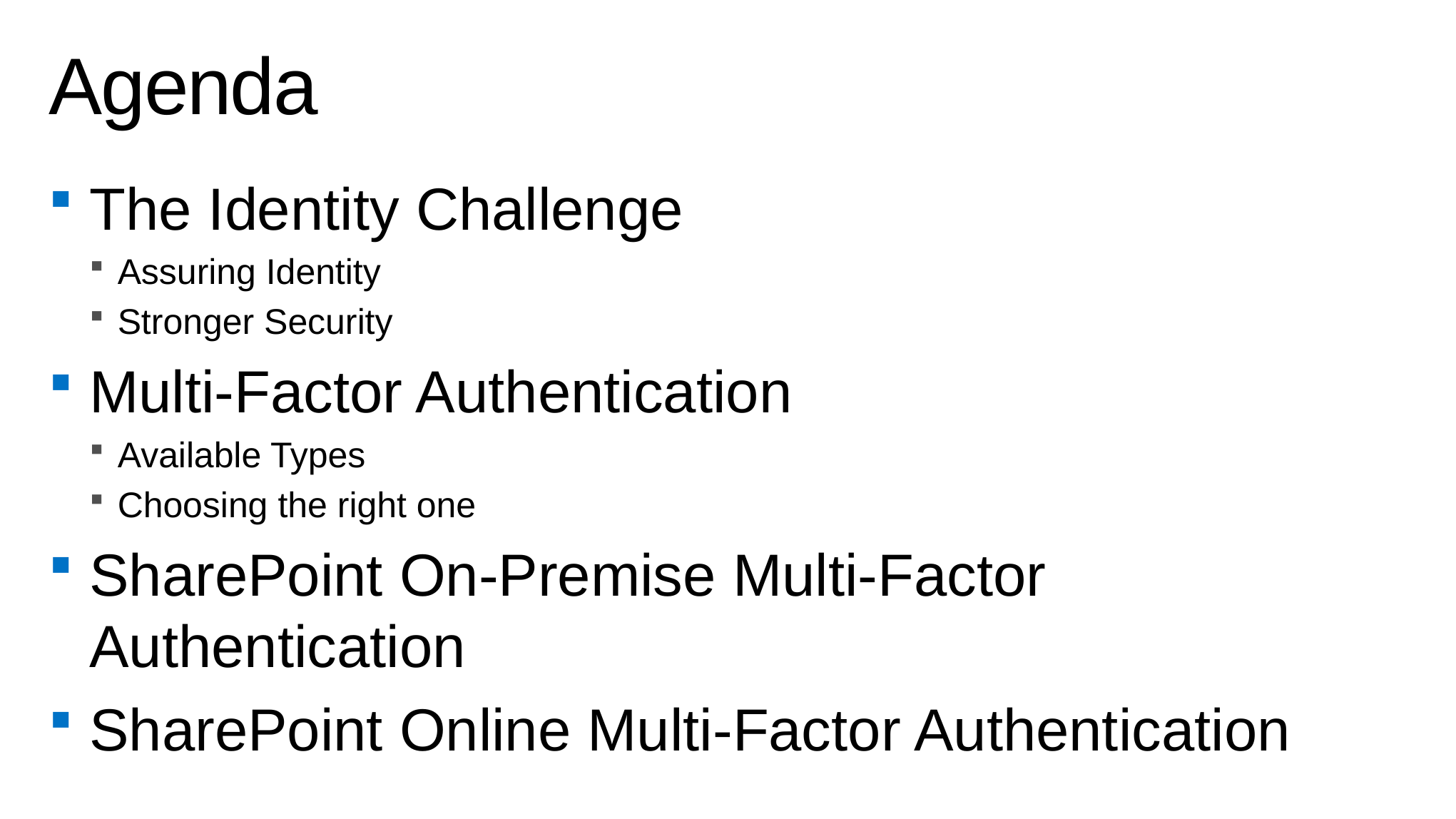

# Agenda
The Identity Challenge
Assuring Identity
Stronger Security
Multi-Factor Authentication
Available Types
Choosing the right one
SharePoint On-Premise Multi-Factor Authentication
SharePoint Online Multi-Factor Authentication